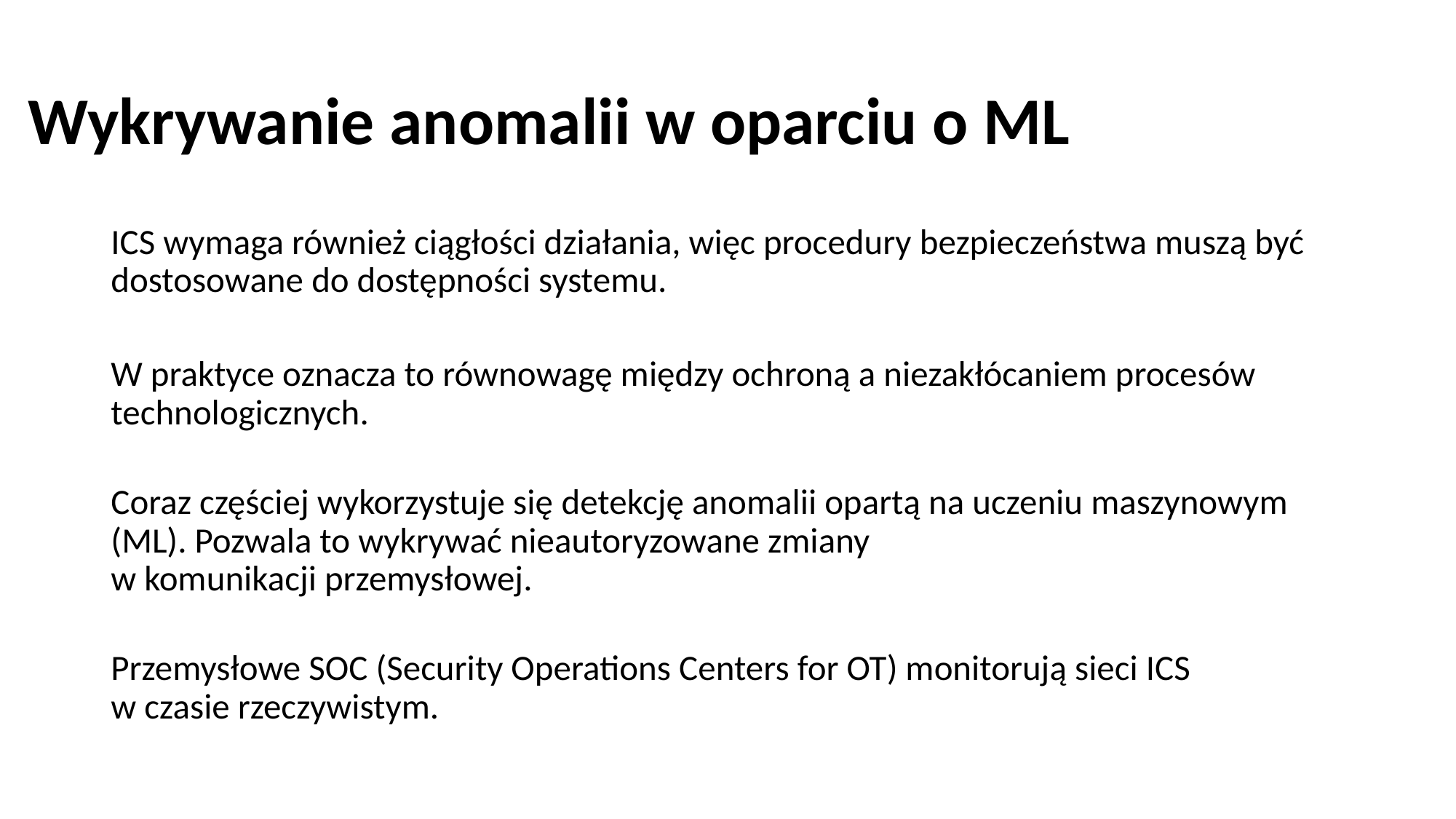

# Wykrywanie anomalii w oparciu o ML
ICS wymaga również ciągłości działania, więc procedury bezpieczeństwa muszą być dostosowane do dostępności systemu.
W praktyce oznacza to równowagę między ochroną a niezakłócaniem procesów technologicznych.
Coraz częściej wykorzystuje się detekcję anomalii opartą na uczeniu maszynowym (ML). Pozwala to wykrywać nieautoryzowane zmiany
w komunikacji przemysłowej.
Przemysłowe SOC (Security Operations Centers for OT) monitorują sieci ICS
w czasie rzeczywistym.